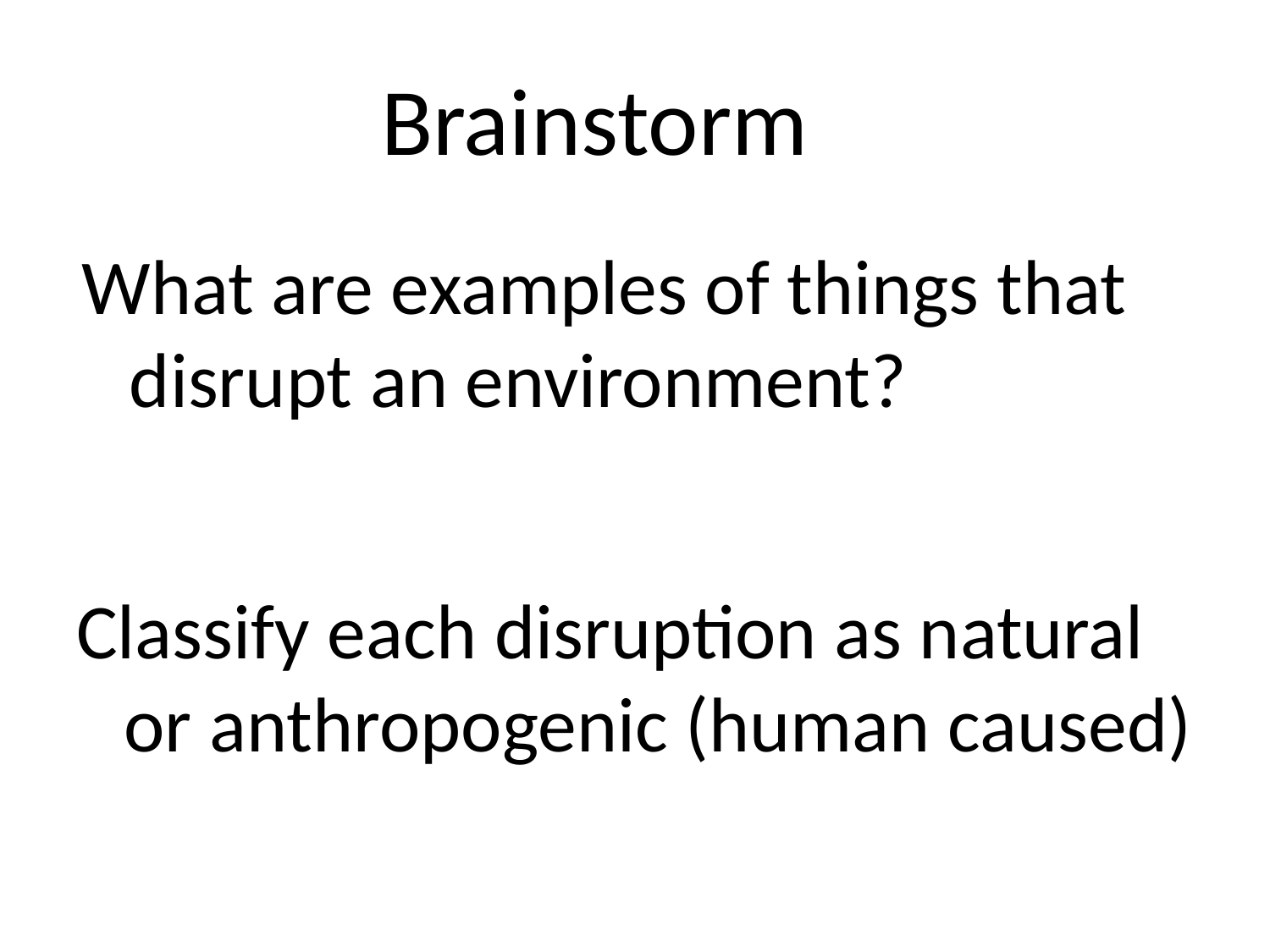

# Brainstorm
What are examples of things that disrupt an environment?

Classify each disruption as natural or anthropogenic (human caused)